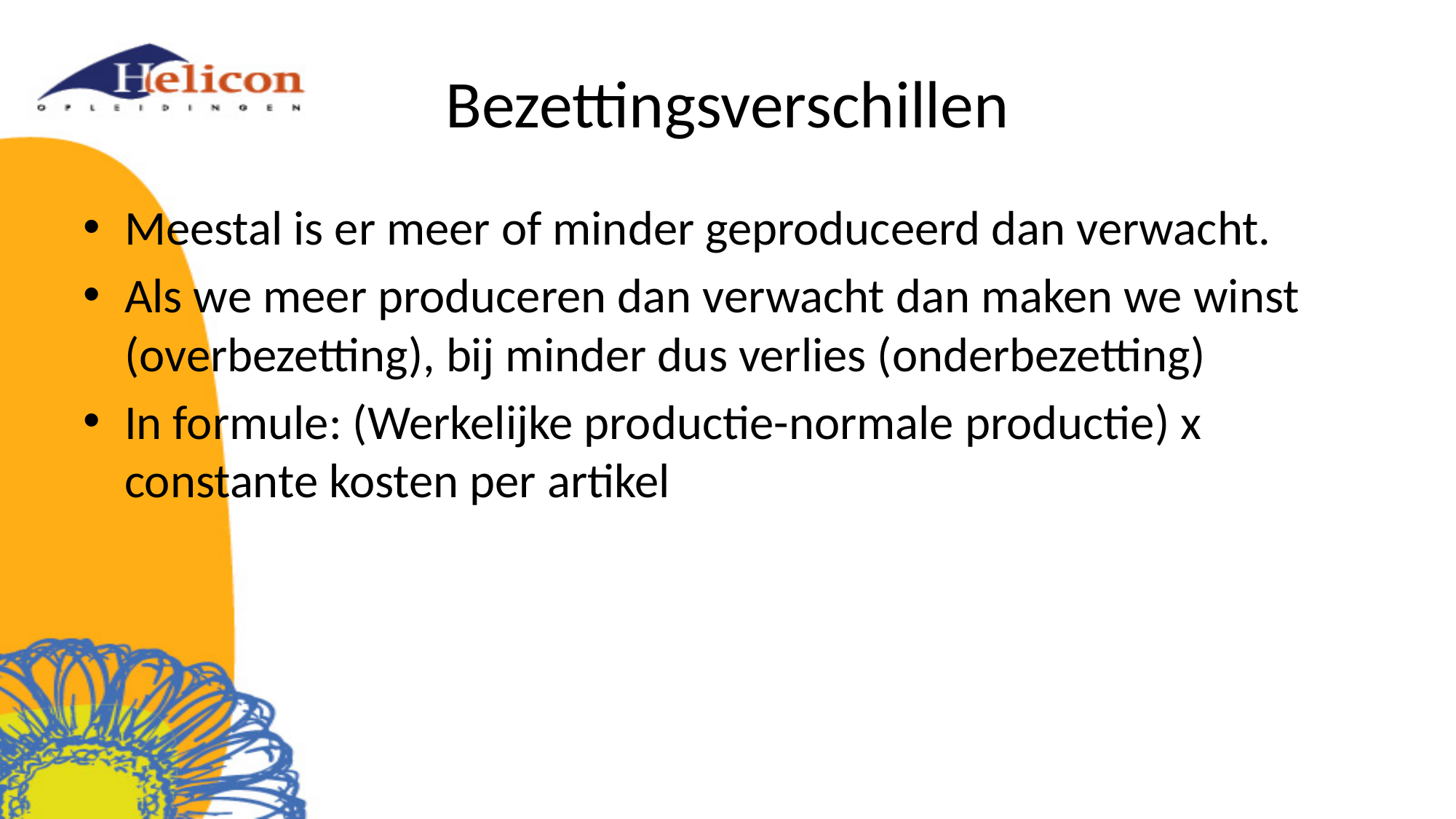

# Bezettingsverschillen
Meestal is er meer of minder geproduceerd dan verwacht.
Als we meer produceren dan verwacht dan maken we winst (overbezetting), bij minder dus verlies (onderbezetting)
In formule: (Werkelijke productie-normale productie) x constante kosten per artikel